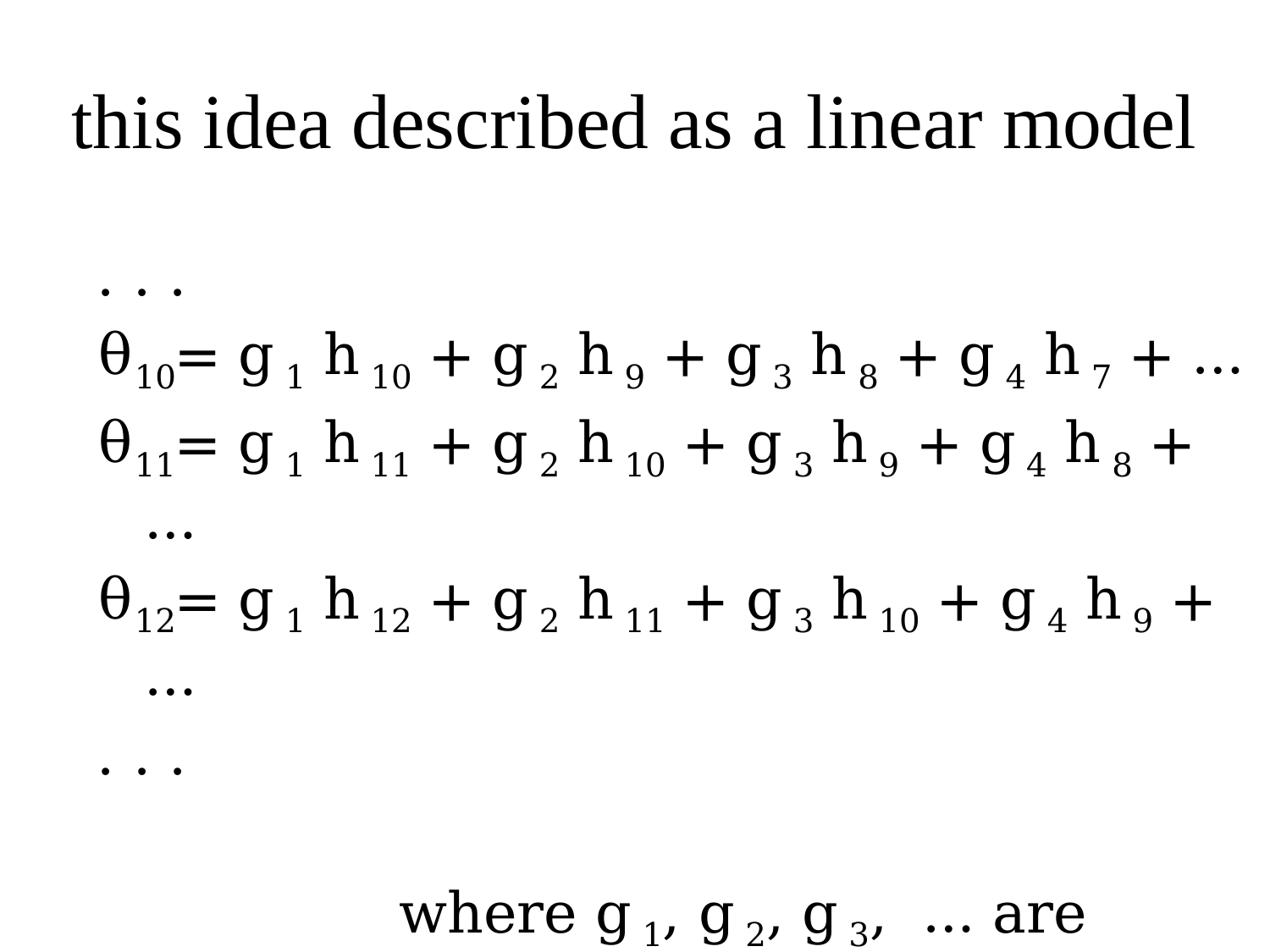

# this idea described as a linear model
. . .
θ10= g 1 h 10 + g 2 h 9 + g 3 h 8 + g 4 h 7 + …
θ11= g 1 h 11 + g 2 h 10 + g 3 h 9 + g 4 h 8 + …
θ12= g 1 h 12 + g 2 h 11 + g 3 h 10 + g 4 h 9 + …
. . .

			where g 1, g 2, g 3,  … are constants
							called a “filter”